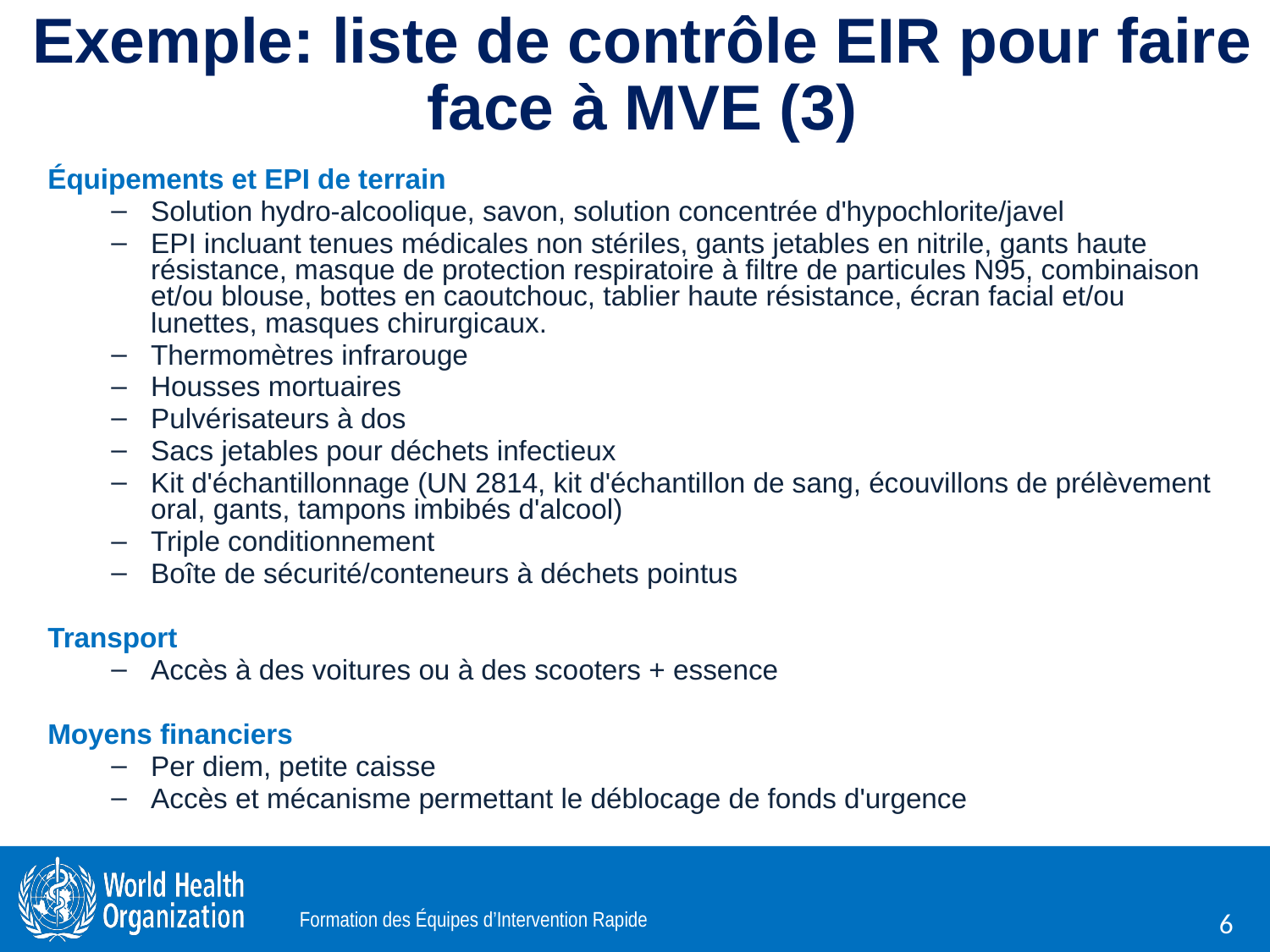

# Exemple: liste de contrôle EIR pour faire face à MVE (3)
Équipements et EPI de terrain
Solution hydro-alcoolique, savon, solution concentrée d'hypochlorite/javel
EPI incluant tenues médicales non stériles, gants jetables en nitrile, gants haute résistance, masque de protection respiratoire à filtre de particules N95, combinaison et/ou blouse, bottes en caoutchouc, tablier haute résistance, écran facial et/ou lunettes, masques chirurgicaux.
Thermomètres infrarouge
Housses mortuaires
Pulvérisateurs à dos
Sacs jetables pour déchets infectieux
Kit d'échantillonnage (UN 2814, kit d'échantillon de sang, écouvillons de prélèvement oral, gants, tampons imbibés d'alcool)
Triple conditionnement
Boîte de sécurité/conteneurs à déchets pointus

Transport
Accès à des voitures ou à des scooters + essence

Moyens financiers
Per diem, petite caisse
Accès et mécanisme permettant le déblocage de fonds d'urgence